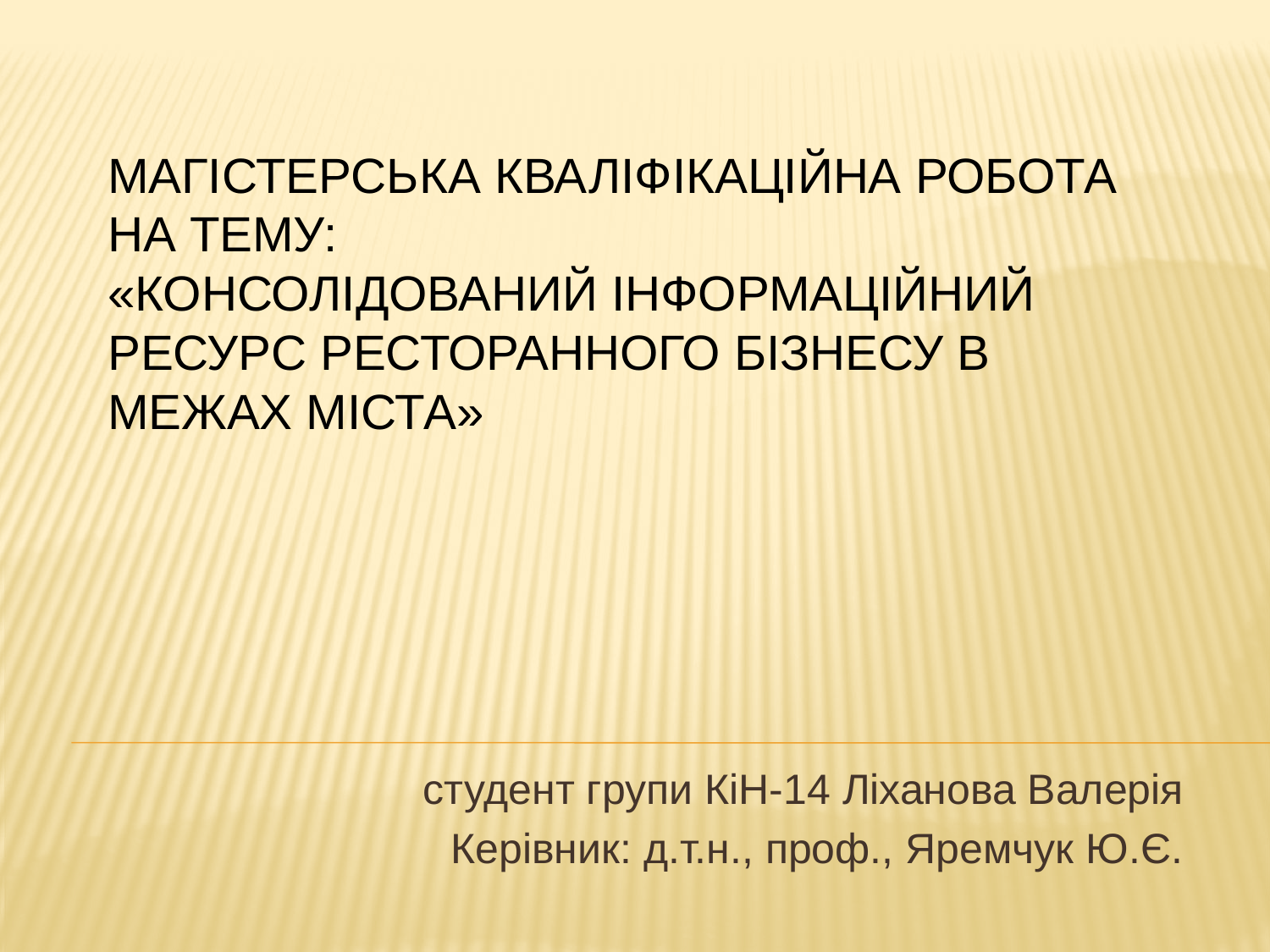

# Магістерська кваліфікаційна робота на тему: «Консолідований інформаційний ресурс ресторанного бізнесу в межах міста»
студент групи КіН-14 Ліханова Валерія
Керівник: д.т.н., проф., Яремчук Ю.Є.